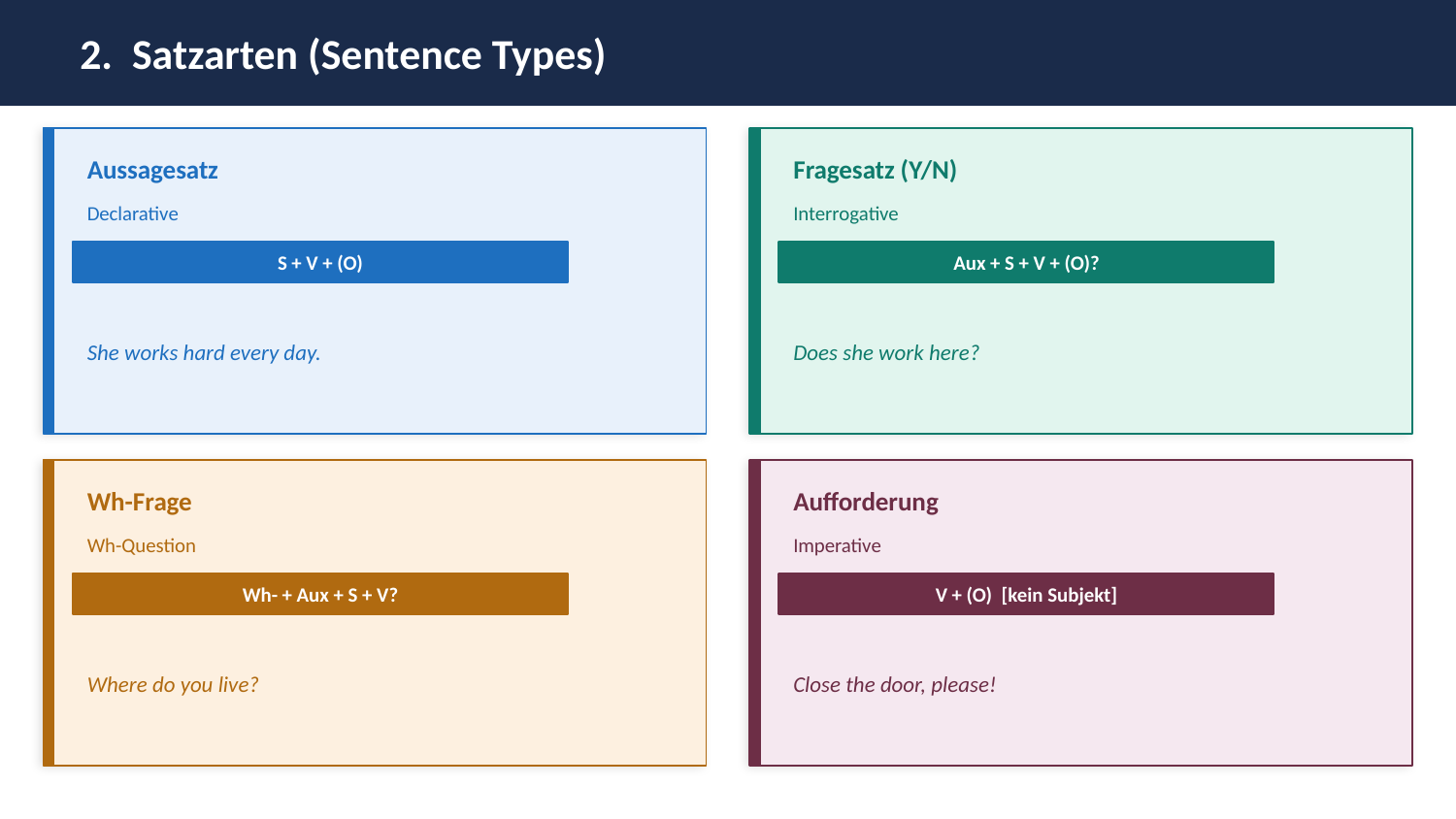

2.  Satzarten (Sentence Types)

Aussagesatz
Fragesatz (Y/N)
Declarative
Interrogative

S + V + (O)

Aux + S + V + (O)?
She works hard every day.
Does she work here?

Wh-Frage
Aufforderung
Wh-Question
Imperative

Wh- + Aux + S + V?

V + (O)  [kein Subjekt]
Where do you live?
Close the door, please!